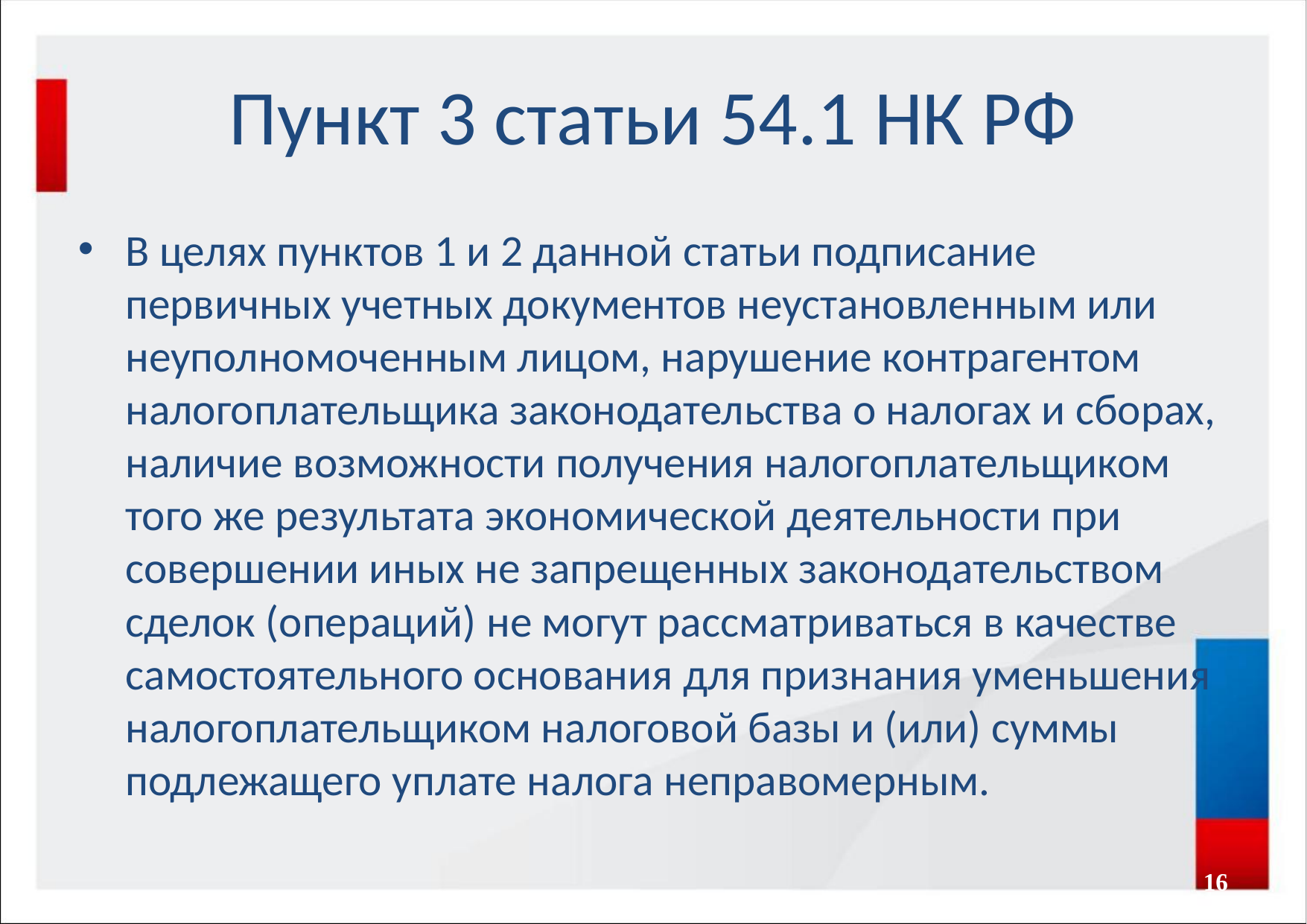

# Пункт 3 статьи 54.1 НК РФ
В целях пунктов 1 и 2 данной статьи подписание первичных учетных документов неустановленным или неуполномоченным лицом, нарушение контрагентом налогоплательщика законодательства о налогах и сборах, наличие возможности получения налогоплательщиком того же результата экономической деятельности при совершении иных не запрещенных законодательством сделок (операций) не могут рассматриваться в качестве самостоятельного основания для признания уменьшения налогоплательщиком налоговой базы и (или) суммы подлежащего уплате налога неправомерным.

16